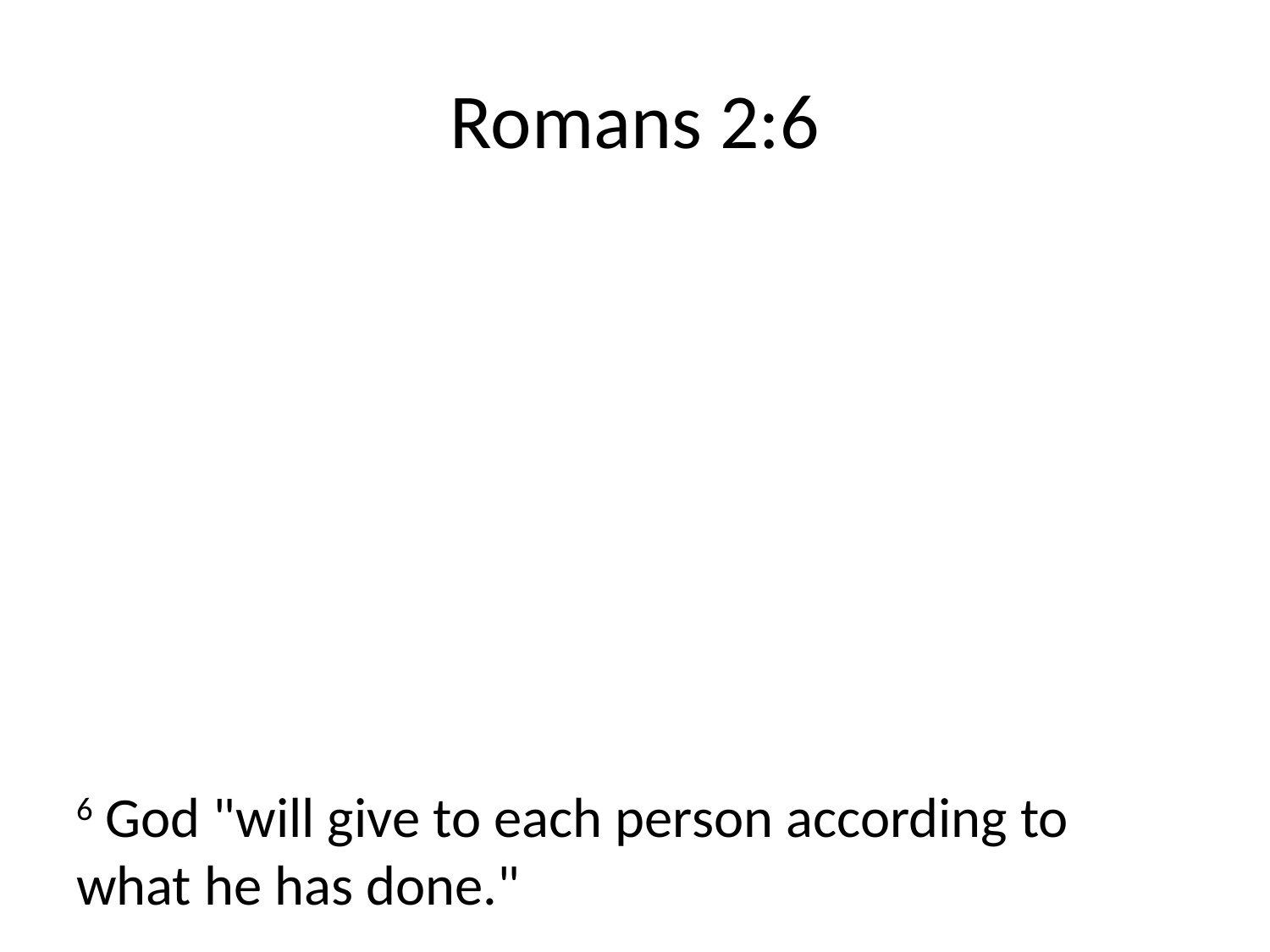

# Romans 2:6

6 God "will give to each person according to what he has done."